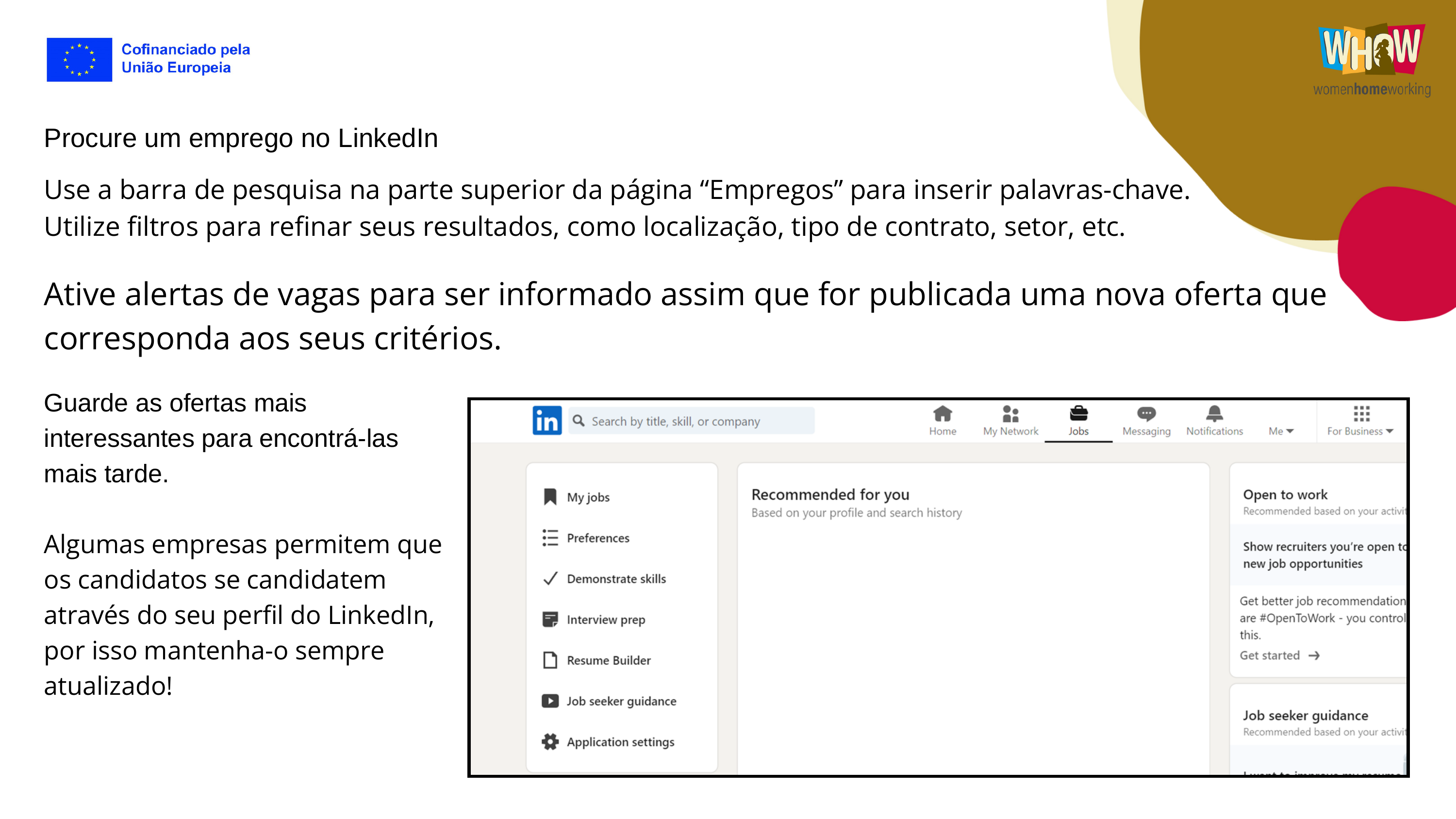

Procure um emprego no LinkedIn
Use a barra de pesquisa na parte superior da página “Empregos” para inserir palavras-chave. Utilize filtros para refinar seus resultados, como localização, tipo de contrato, setor, etc.
Ative alertas de vagas para ser informado assim que for publicada uma nova oferta que corresponda aos seus critérios.
Guarde as ofertas mais interessantes para encontrá-las mais tarde.

Algumas empresas permitem que os candidatos se candidatem através do seu perfil do LinkedIn, por isso mantenha-o sempre atualizado!